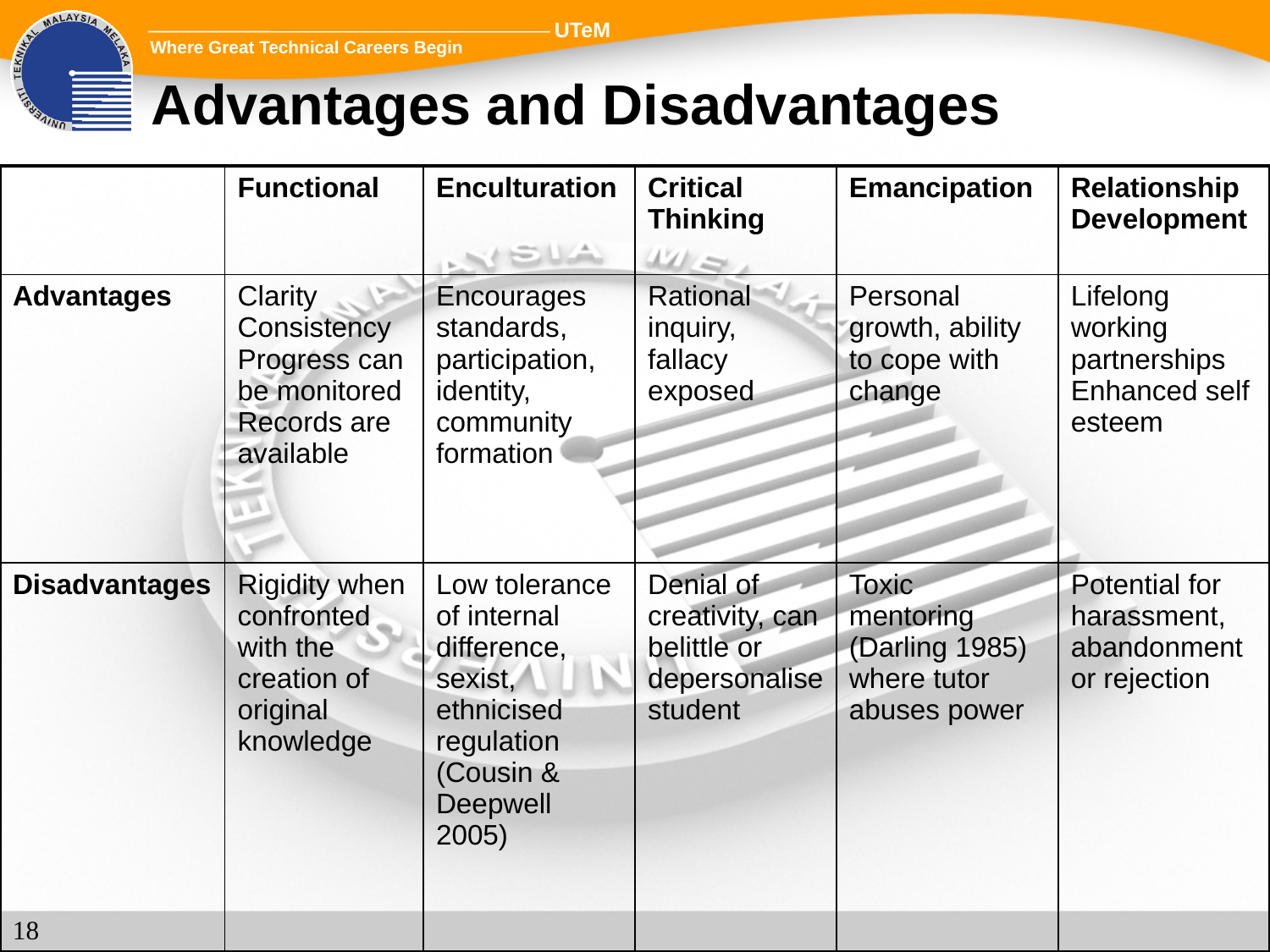

# Advantages and Disadvantages
|  | Functional | Enculturation | Critical Thinking | Emancipation | Relationship Development |
| --- | --- | --- | --- | --- | --- |
| Advantages | Clarity Consistency Progress can be monitored Records are available | Encourages standards, participation, identity, community formation | Rational inquiry, fallacy exposed | Personal growth, ability to cope with change | Lifelong working partnerships Enhanced self esteem |
| Disadvantages | Rigidity when confronted with the creation of original knowledge | Low tolerance of internal difference, sexist, ethnicised regulation (Cousin & Deepwell 2005) | Denial of creativity, can belittle or depersonalise student | Toxic mentoring (Darling 1985) where tutor abuses power | Potential for harassment, abandonment or rejection |